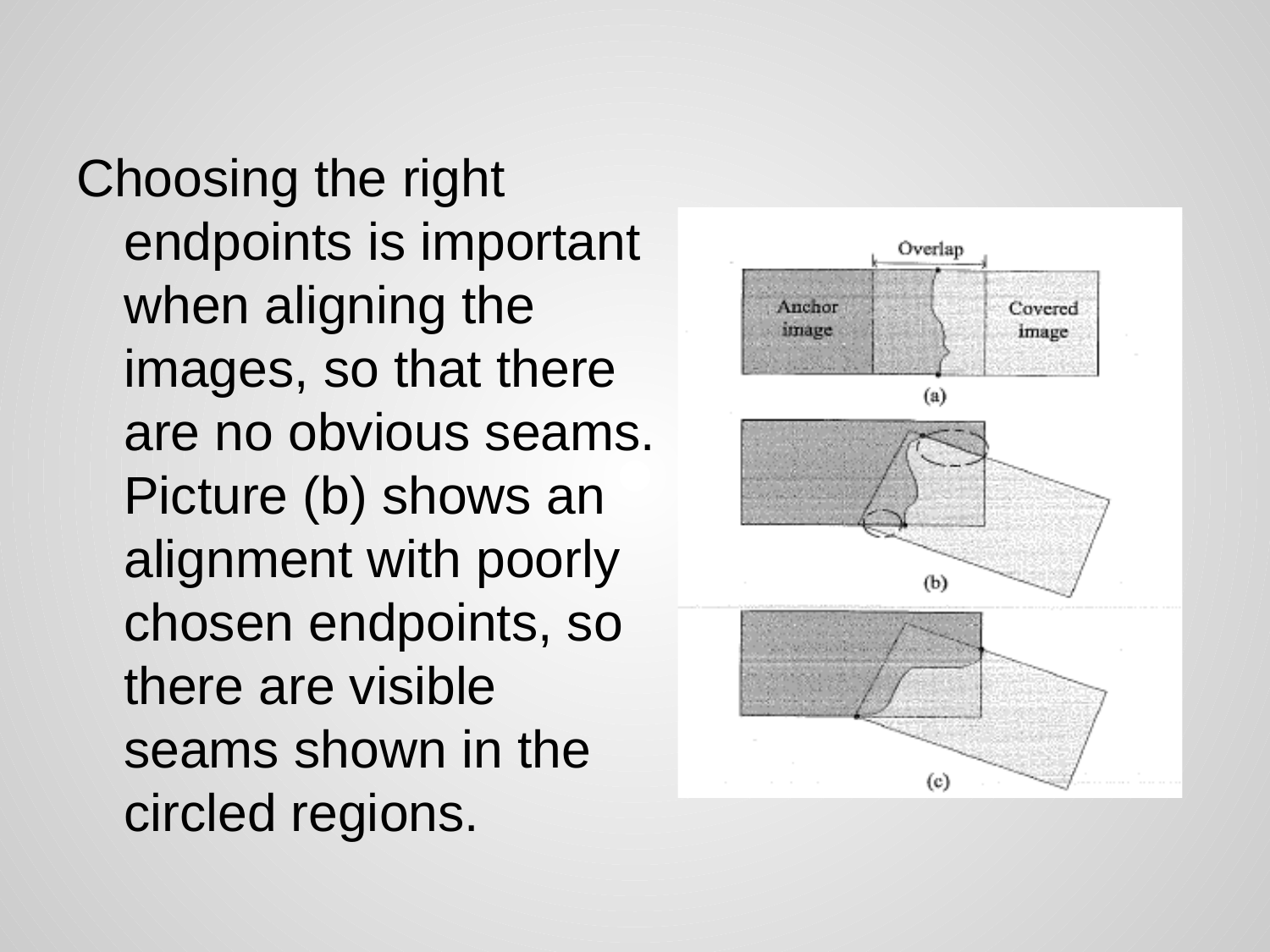

Choosing the right endpoints is important when aligning the images, so that there are no obvious seams. Picture (b) shows an alignment with poorly chosen endpoints, so there are visible seams shown in the circled regions.